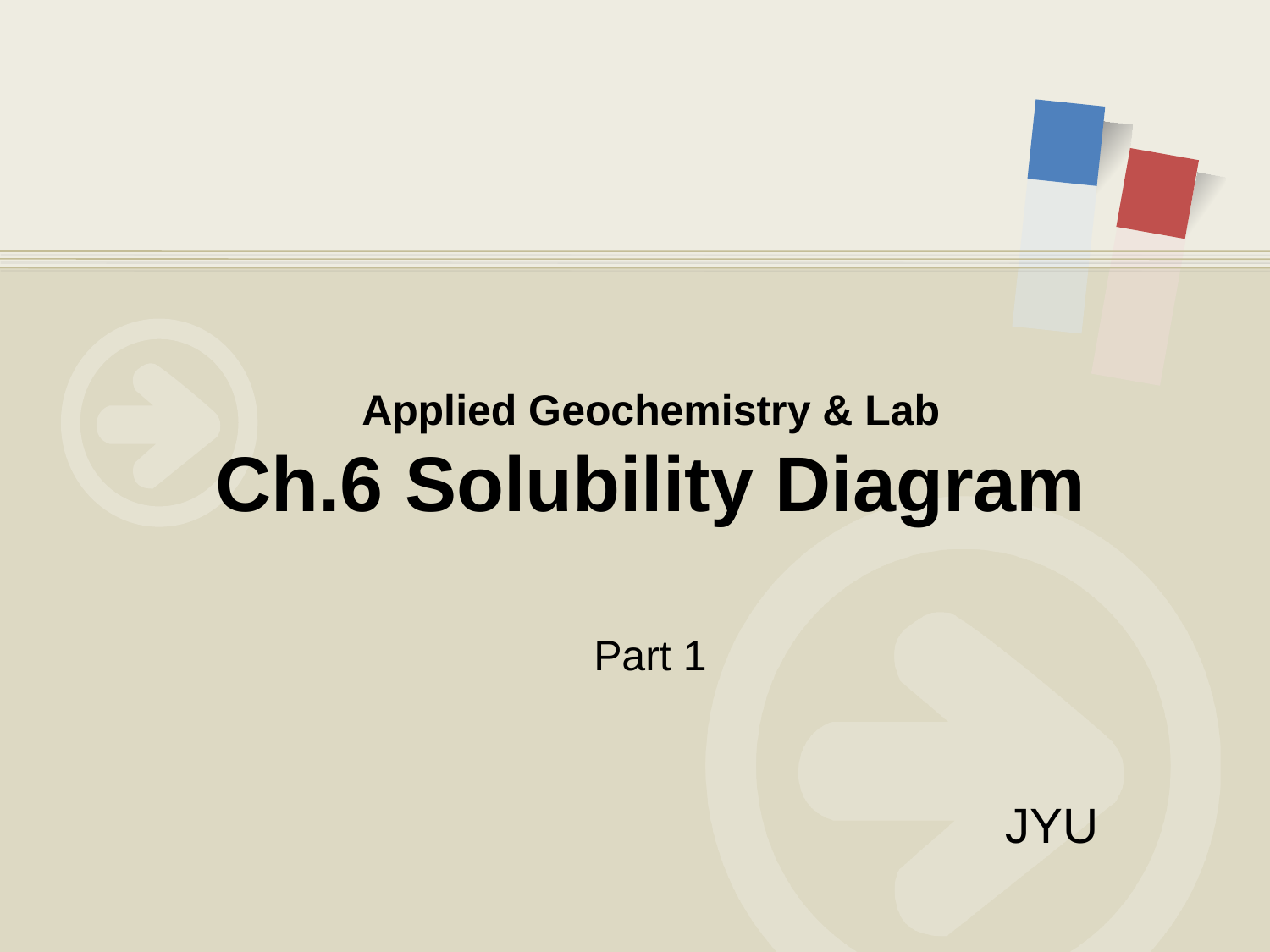

# Applied Geochemistry & Lab Ch.6 Solubility Diagram
Part 1
JYU